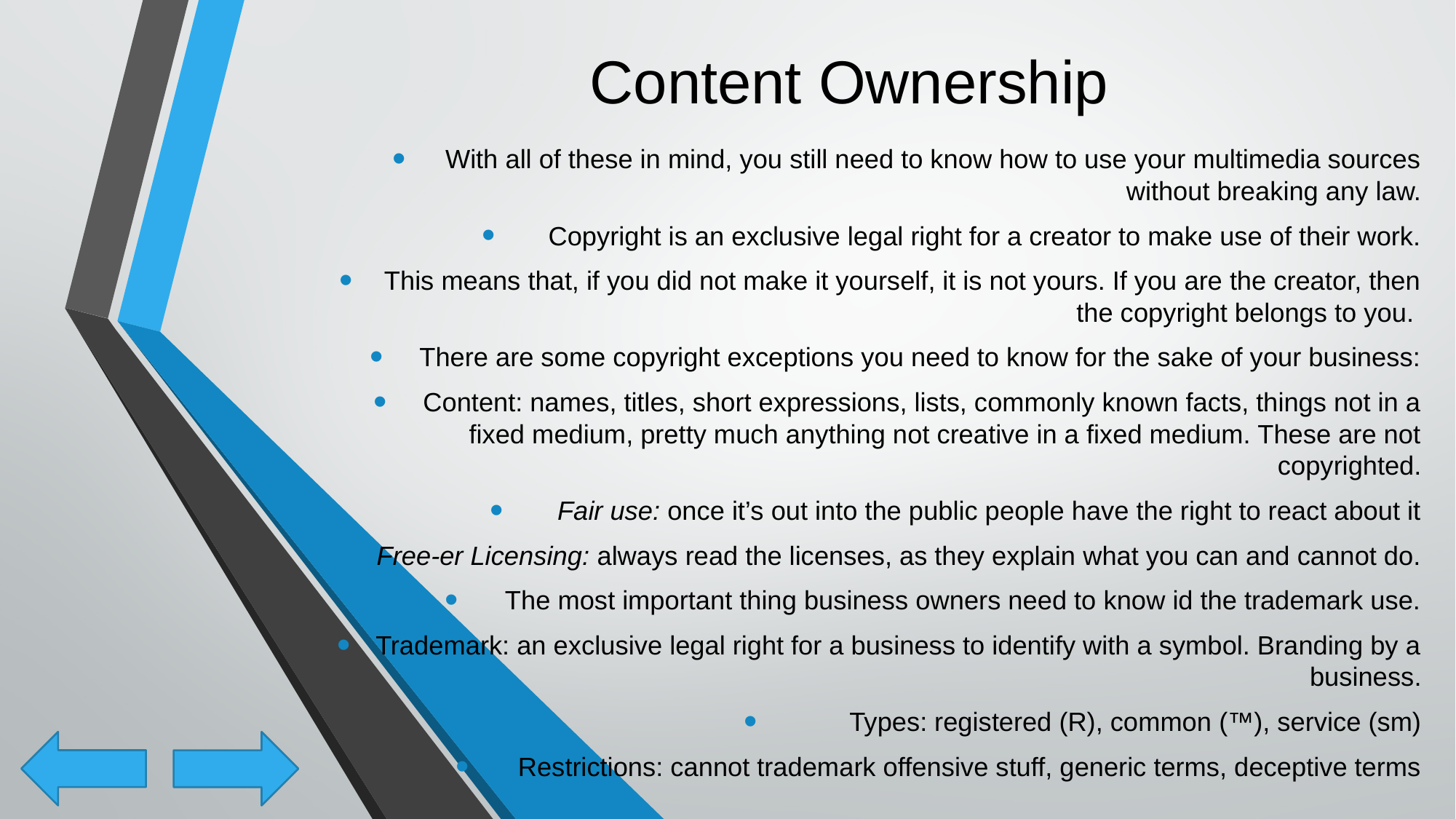

# Content Ownership
With all of these in mind, you still need to know how to use your multimedia sources without breaking any law.
Copyright is an exclusive legal right for a creator to make use of their work.
This means that, if you did not make it yourself, it is not yours. If you are the creator, then the copyright belongs to you.
There are some copyright exceptions you need to know for the sake of your business:
Content: names, titles, short expressions, lists, commonly known facts, things not in a fixed medium, pretty much anything not creative in a fixed medium. These are not copyrighted.
Fair use: once it’s out into the public people have the right to react about it
Free-er Licensing: always read the licenses, as they explain what you can and cannot do.
The most important thing business owners need to know id the trademark use.
Trademark: an exclusive legal right for a business to identify with a symbol. Branding by a business.
Types: registered (R), common (™), service (sm)
Restrictions: cannot trademark offensive stuff, generic terms, deceptive terms